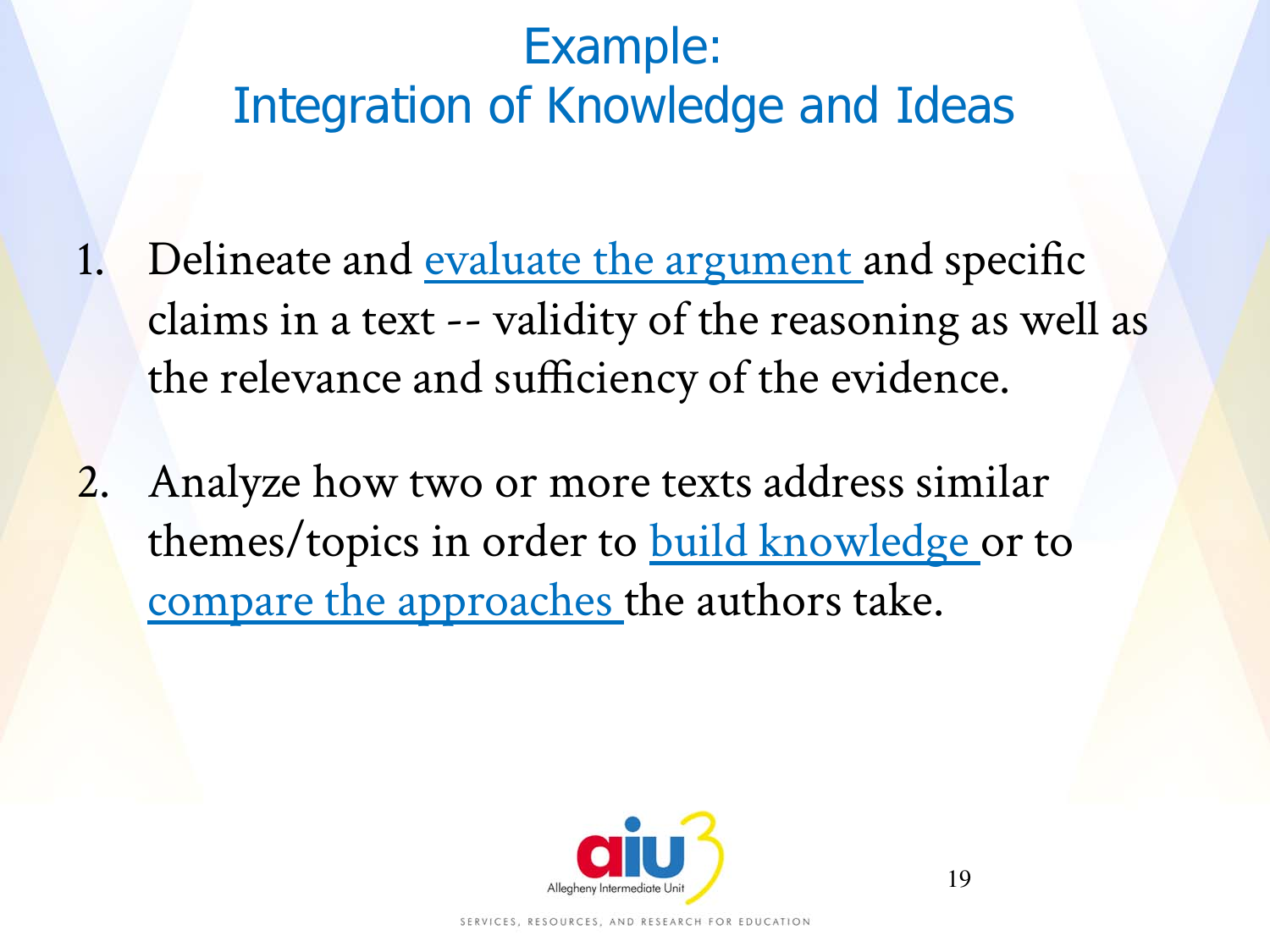

Example:
Integration of Knowledge and Ideas

Delineate and evaluate the argument and specific claims in a text -- validity of the reasoning as well as the relevance and sufficiency of the evidence.

Analyze how two or more texts address similar themes/topics in order to build knowledge or to compare the approaches the authors take.
19